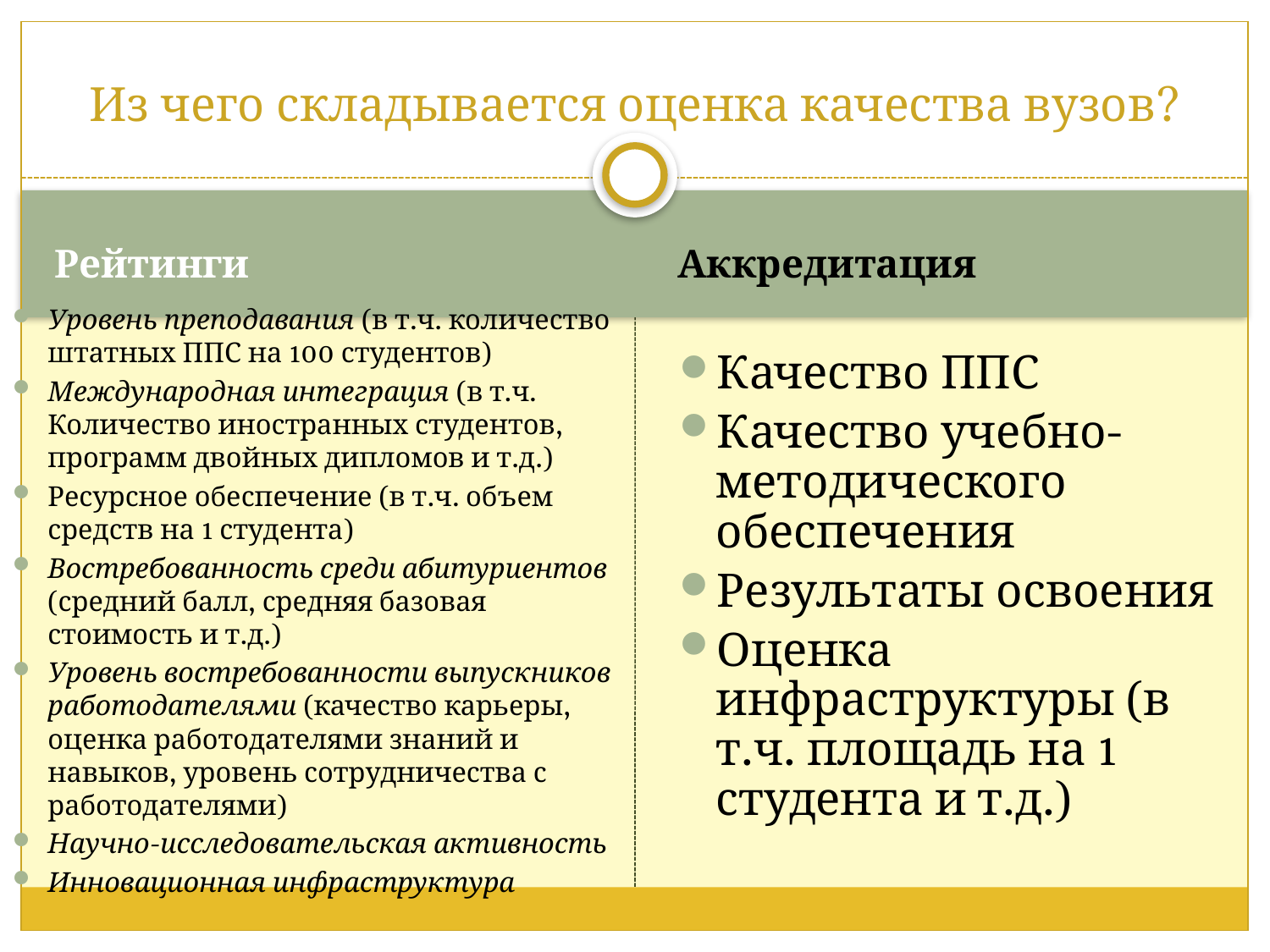

# Из чего складывается оценка качества вузов?
Рейтинги
Аккредитация
Уровень преподавания (в т.ч. количество штатных ППС на 100 студентов)
Международная интеграция (в т.ч. Количество иностранных студентов, программ двойных дипломов и т.д.)
Ресурсное обеспечение (в т.ч. объем средств на 1 студента)
Востребованность среди абитуриентов (средний балл, средняя базовая стоимость и т.д.)
Уровень востребованности выпускников работодателями (качество карьеры, оценка работодателями знаний и навыков, уровень сотрудничества с работодателями)
Научно-исследовательская активность
Инновационная инфраструктура

Качество ППС
Качество учебно-методического обеспечения
Результаты освоения
Оценка инфраструктуры (в т.ч. площадь на 1 студента и т.д.)